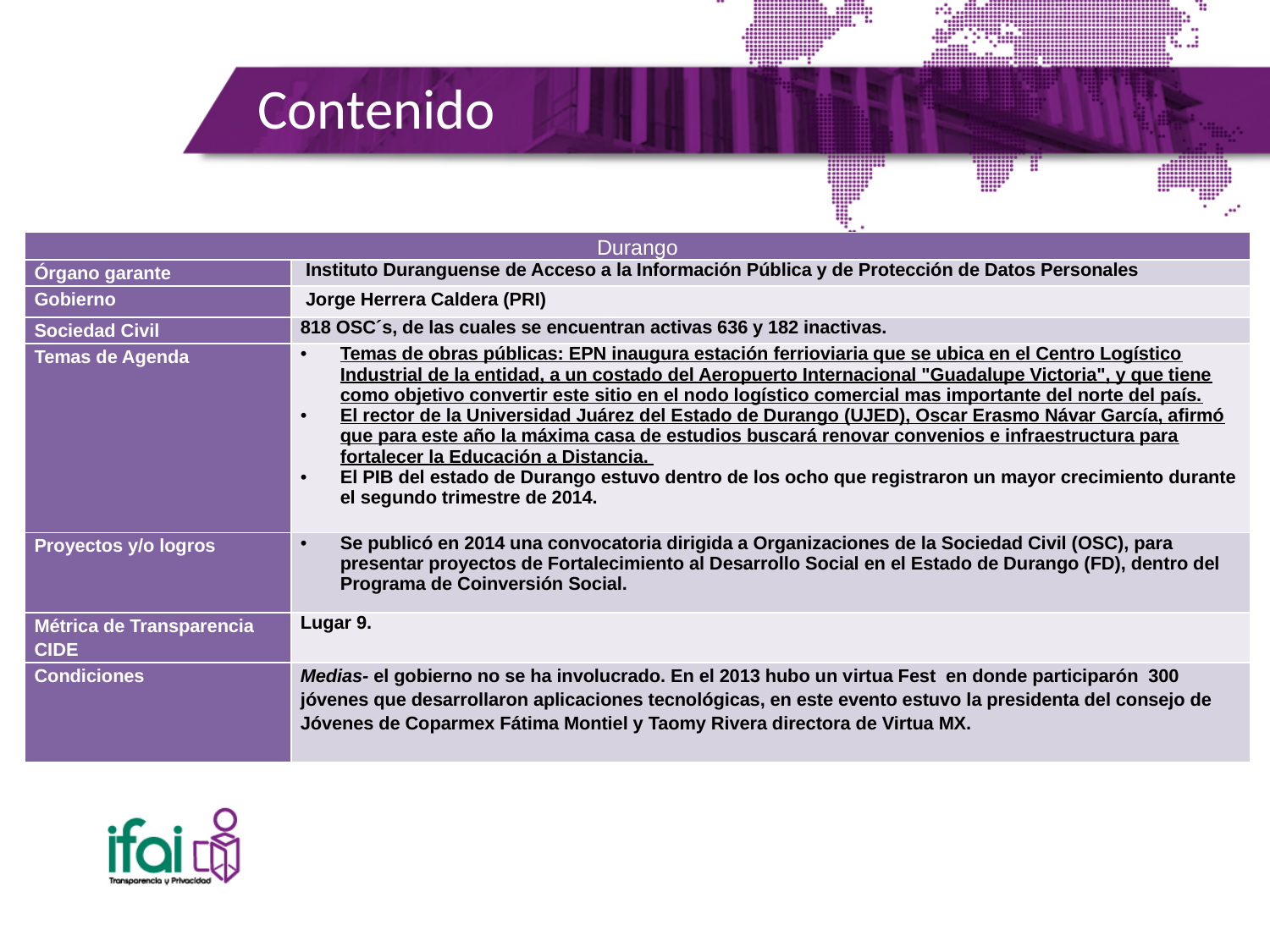

# Contenido

| Durango |  |
| --- | --- |
| Órgano garante | Instituto Duranguense de Acceso a la Información Pública y de Protección de Datos Personales |
| Gobierno | Jorge Herrera Caldera (PRI) |
| Sociedad Civil | 818 OSC´s, de las cuales se encuentran activas 636 y 182 inactivas. |
| Temas de Agenda | Temas de obras públicas: EPN inaugura estación ferrioviaria que se ubica en el Centro Logístico Industrial de la entidad, a un costado del Aeropuerto Internacional "Guadalupe Victoria", y que tiene como objetivo convertir este sitio en el nodo logístico comercial mas importante del norte del país. El rector de la Universidad Juárez del Estado de Durango (UJED), Oscar Erasmo Návar García, afirmó que para este año la máxima casa de estudios buscará renovar convenios e infraestructura para fortalecer la Educación a Distancia. El PIB del estado de Durango estuvo dentro de los ocho que registraron un mayor crecimiento durante el segundo trimestre de 2014. |
| Proyectos y/o logros | Se publicó en 2014 una convocatoria dirigida a Organizaciones de la Sociedad Civil (OSC), para presentar proyectos de Fortalecimiento al Desarrollo Social en el Estado de Durango (FD), dentro del Programa de Coinversión Social. |
| Métrica de Transparencia CIDE | Lugar 9. |
| Condiciones | Medias- el gobierno no se ha involucrado. En el 2013 hubo un virtua Fest  en donde participarón 300 jóvenes que desarrollaron aplicaciones tecnológicas, en este evento estuvo la presidenta del consejo de Jóvenes de Coparmex Fátima Montiel y Taomy Rivera directora de Virtua MX. |